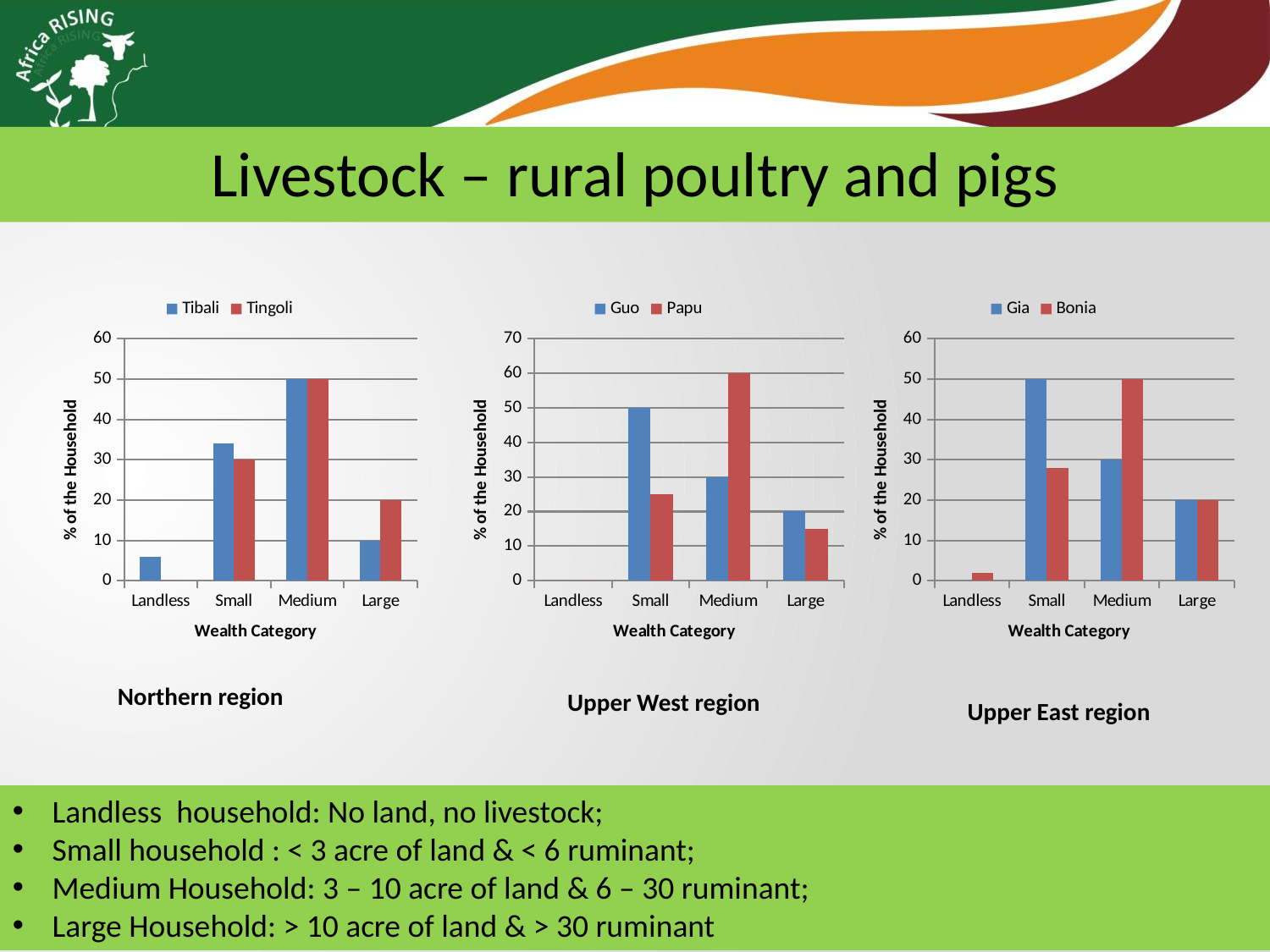

Livestock – rural poultry and pigs

### Chart

| Category | Tibali | Tingoli |
|---|---|---|
| Landless | 6.0 | 0.0 |
| Small | 34.0 | 30.0 |
| Medium | 50.0 | 50.0 |
| Large | 10.0 | 20.0 |

### Chart

| Category | Guo | Papu |
|---|---|---|
| Landless | 0.0 | 0.0 |
| Small | 50.0 | 25.0 |
| Medium | 30.0 | 60.0 |
| Large | 20.0 | 15.0 |

### Chart

| Category | Gia | Bonia |
|---|---|---|
| Landless | 0.0 | 2.0 |
| Small | 50.0 | 28.0 |
| Medium | 30.0 | 50.0 |
| Large | 20.0 | 20.0 |
Northern region
Upper West region
Upper East region
Landless  household: No land, no livestock;
Small household : < 3 acre of land & < 6 ruminant;
Medium Household: 3 – 10 acre of land & 6 – 30 ruminant;
Large Household: > 10 acre of land & > 30 ruminant